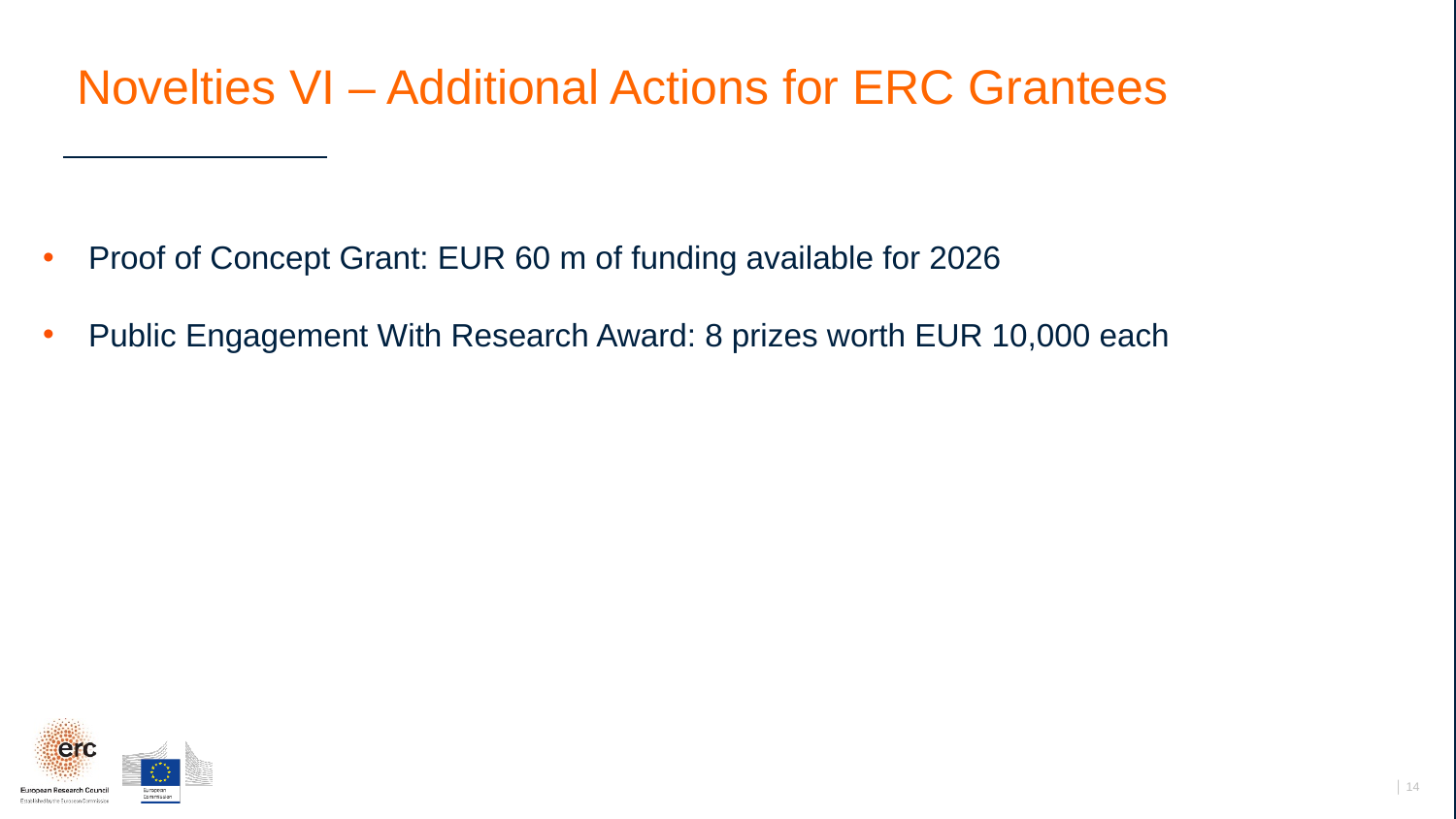

Novelties VI – Additional Actions for ERC Grantees

Proof of Concept Grant: EUR 60 m of funding available for 2026

Public Engagement With Research Award: 8 prizes worth EUR 10,000 each

│ 14